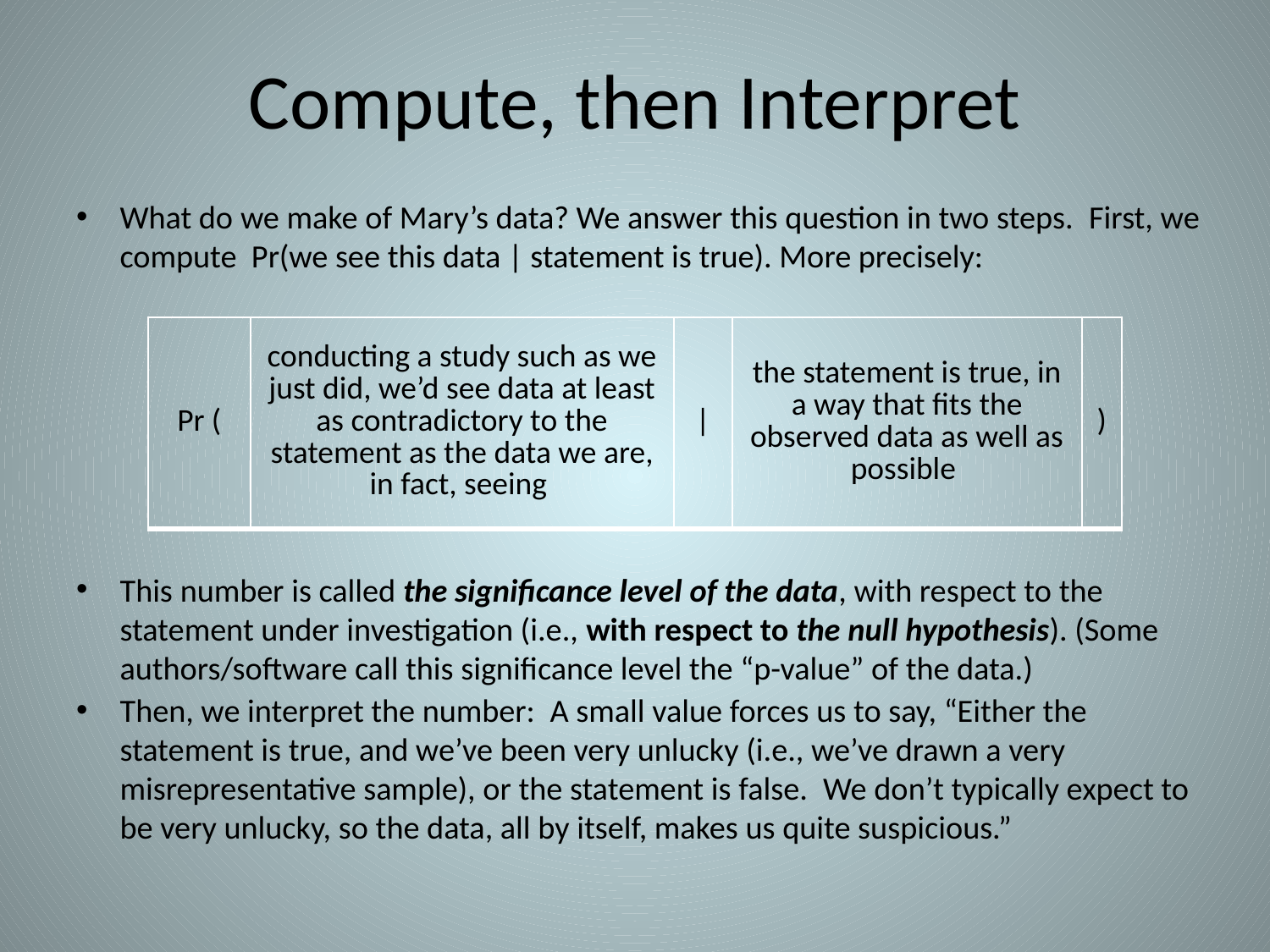

# Compute, then Interpret
What do we make of Mary’s data? We answer this question in two steps.  First, we compute  Pr(we see this data | statement is true). More precisely:

This number is called the significance level of the data, with respect to the statement under investigation (i.e., with respect to the null hypothesis). (Some authors/software call this significance level the “p-value” of the data.)
Then, we interpret the number:  A small value forces us to say, “Either the statement is true, and we’ve been very unlucky (i.e., we’ve drawn a very misrepresentative sample), or the statement is false.  We don’t typically expect to be very unlucky, so the data, all by itself, makes us quite suspicious.”

| Pr ( | conducting a study such as we just did, we’d see data at least as contradictory to the statement as the data we are, in fact, seeing | | | the statement is true, in a way that fits the observed data as well as possible | ) |
| --- | --- | --- | --- | --- |